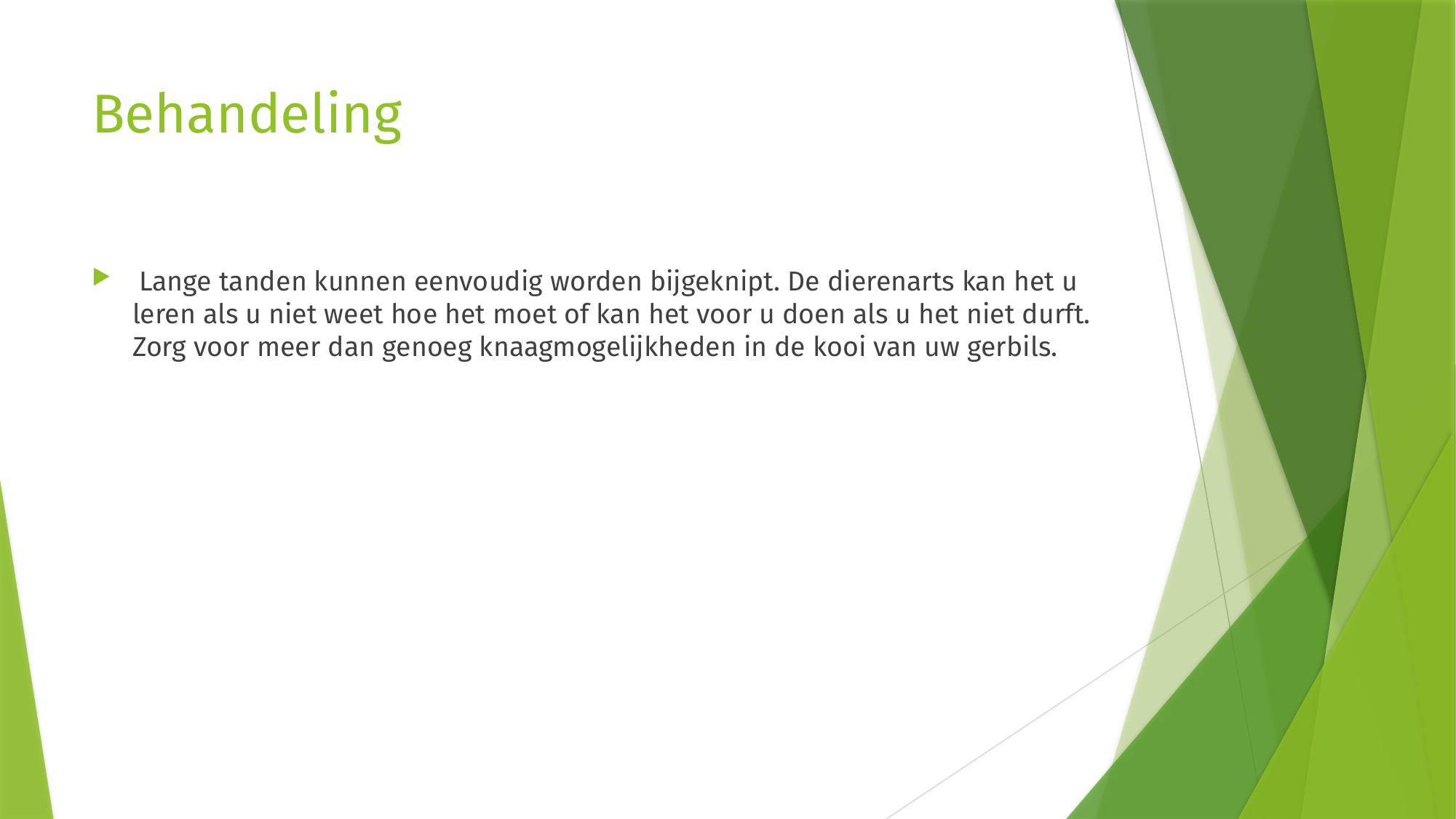

# Behandeling
 Lange tanden kunnen eenvoudig worden bijgeknipt. De dierenarts kan het u leren als u niet weet hoe het moet of kan het voor u doen als u het niet durft. Zorg voor meer dan genoeg knaagmogelijkheden in de kooi van uw gerbils.